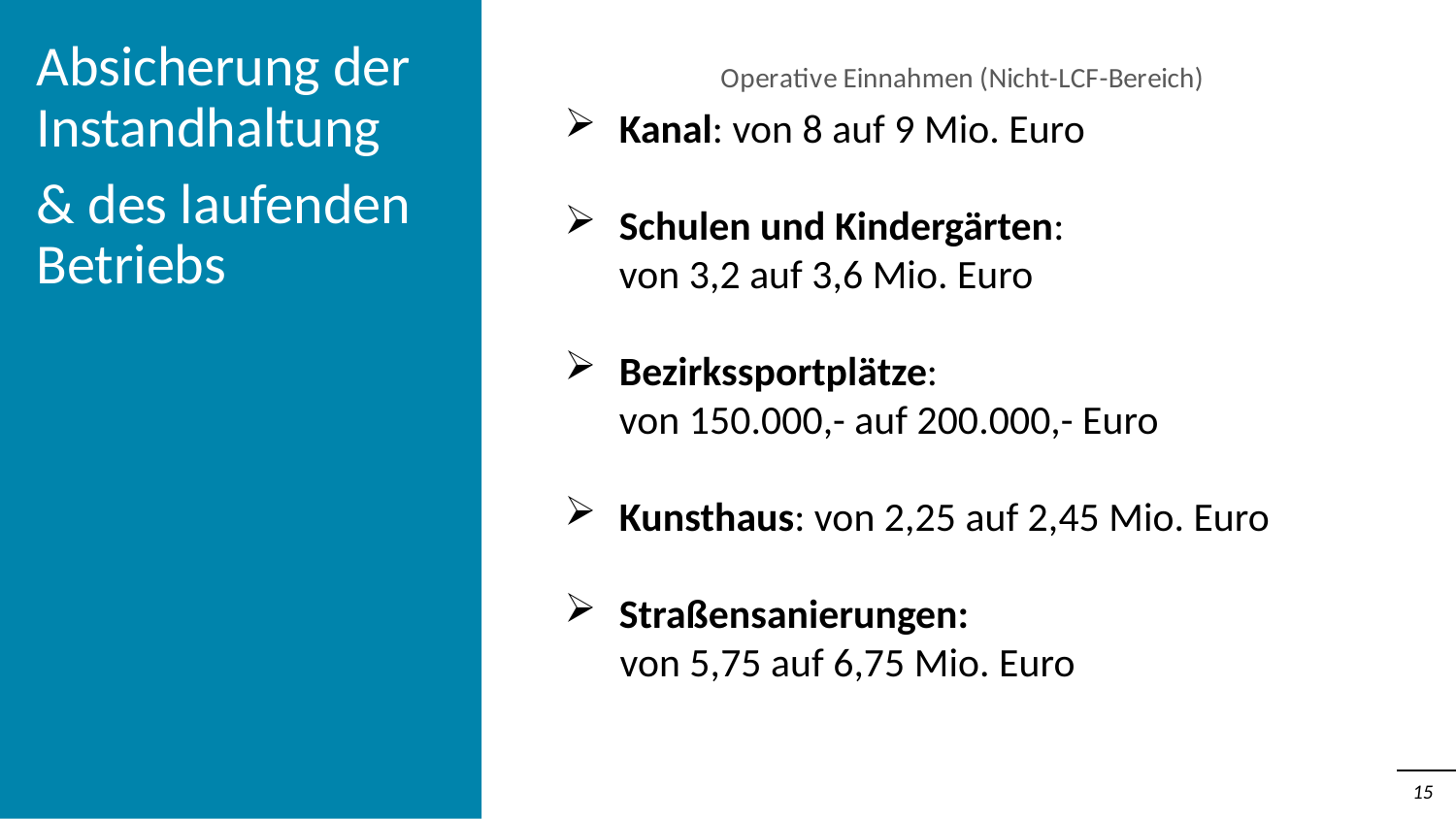

Absicherung der Instandhaltung
& des laufenden Betriebs

### Chart: Operative Einnahmen (Nicht-LCF-Bereich)

| Category |
|---|

### Chart

| Category |
|---|
Kanal: von 8 auf 9 Mio. Euro

Schulen und Kindergärten:
von 3,2 auf 3,6 Mio. Euro

Bezirkssportplätze:
von 150.000,- auf 200.000,- Euro

Kunsthaus: von 2,25 auf 2,45 Mio. Euro

Straßensanierungen:
      von 5,75 auf 6,75 Mio. Euro